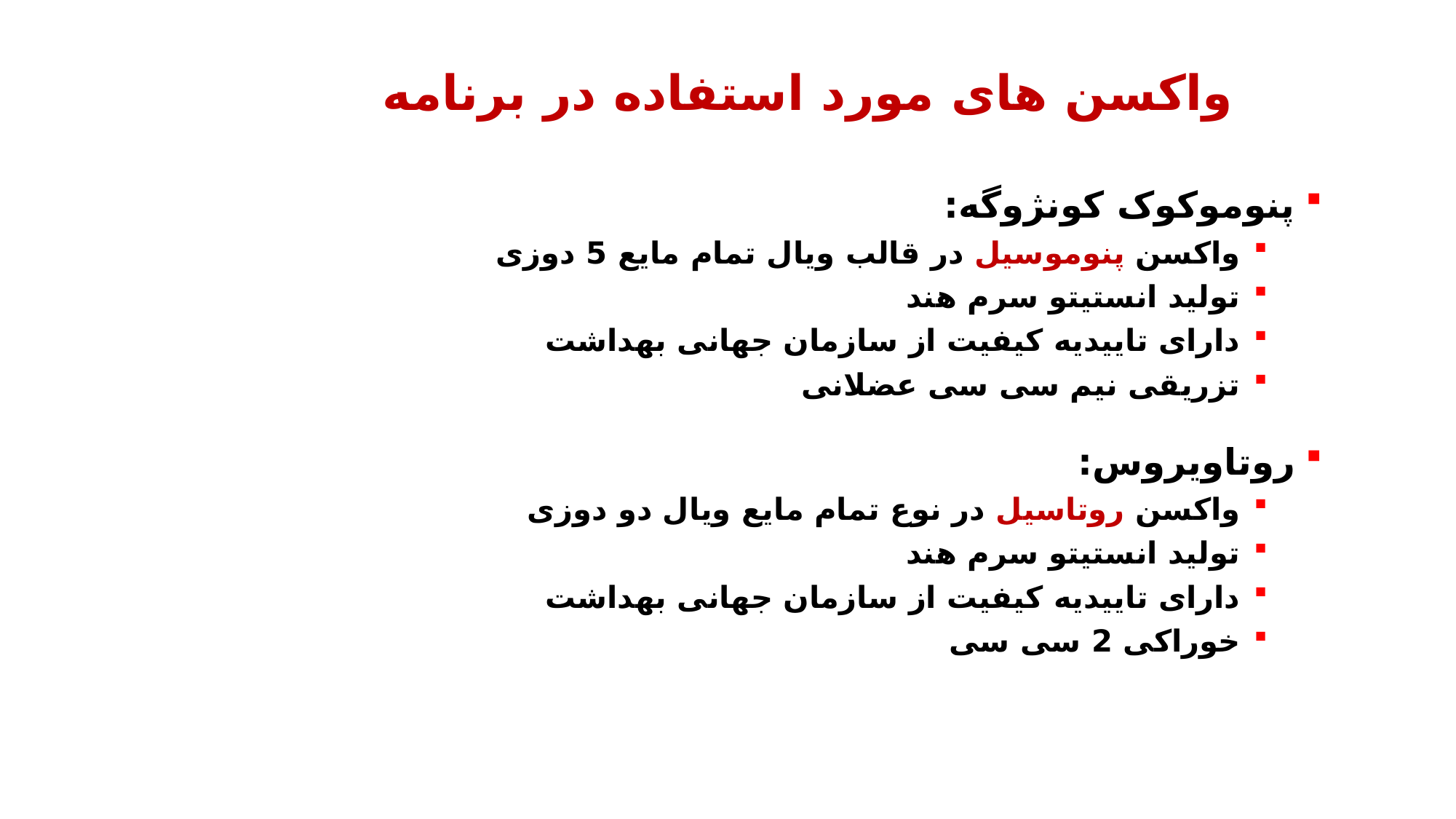

# واکسن های مورد استفاده در برنامه
پنوموکوک کونژوگه:
واکسن پنوموسیل در قالب ویال تمام مایع 5 دوزی
تولید انستیتو سرم هند
دارای تاییدیه کیفیت از سازمان جهانی بهداشت
تزریقی نیم سی سی عضلانی
روتاویروس:
واکسن روتاسیل در نوع تمام مایع ویال دو دوزی
تولید انستیتو سرم هند
دارای تاییدیه کیفیت از سازمان جهانی بهداشت
خوراکی 2 سی سی